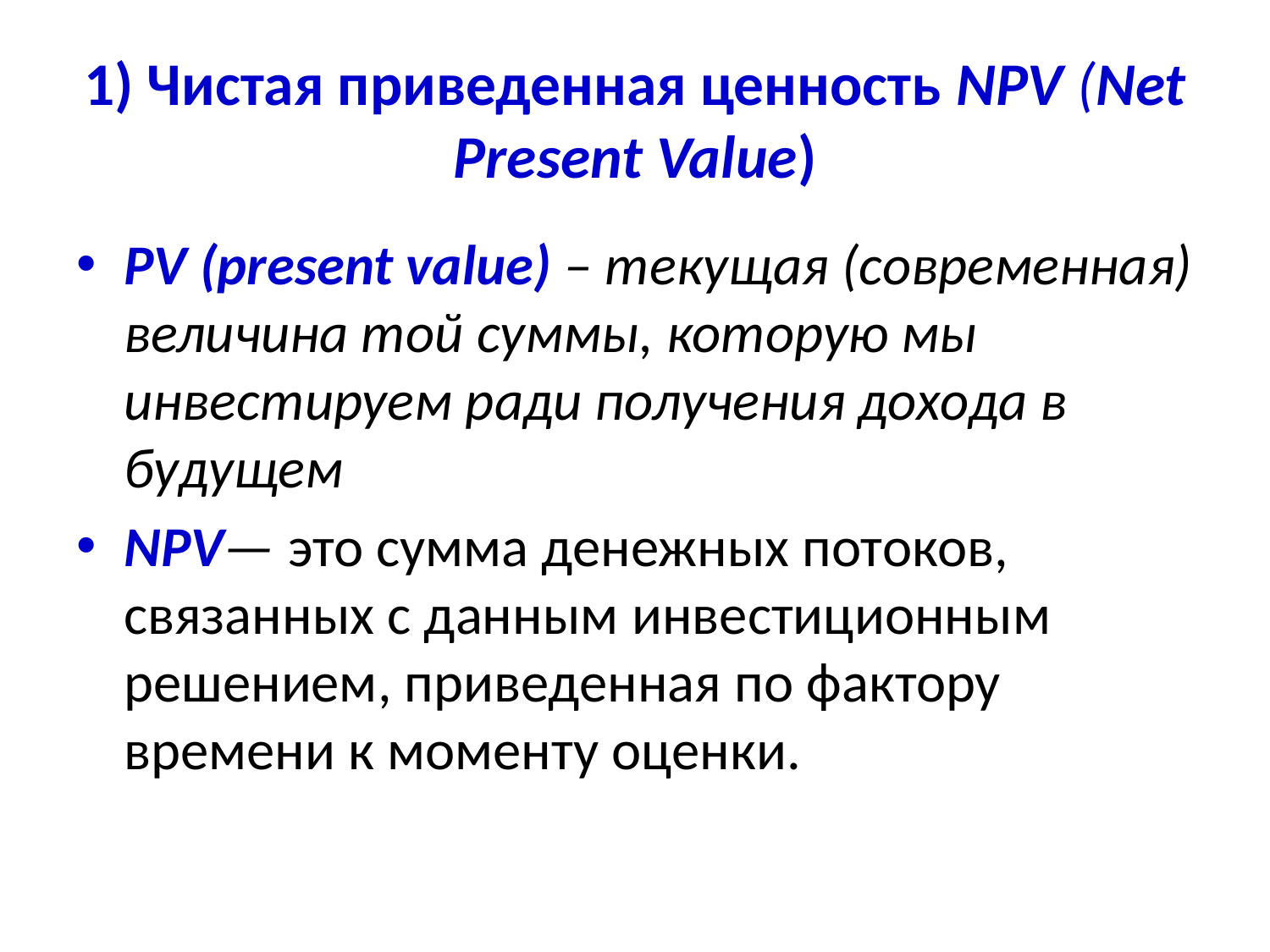

# 1) Чистая приведенная ценность NPV (Net Present Value)
PV (present value) – текущая (современная) величина той суммы, которую мы инвестируем ради получения дохода в будущем
NPV— это сумма денежных потоков, связанных с данным инвестиционным решением, приведенная по фактору времени к моменту оценки.